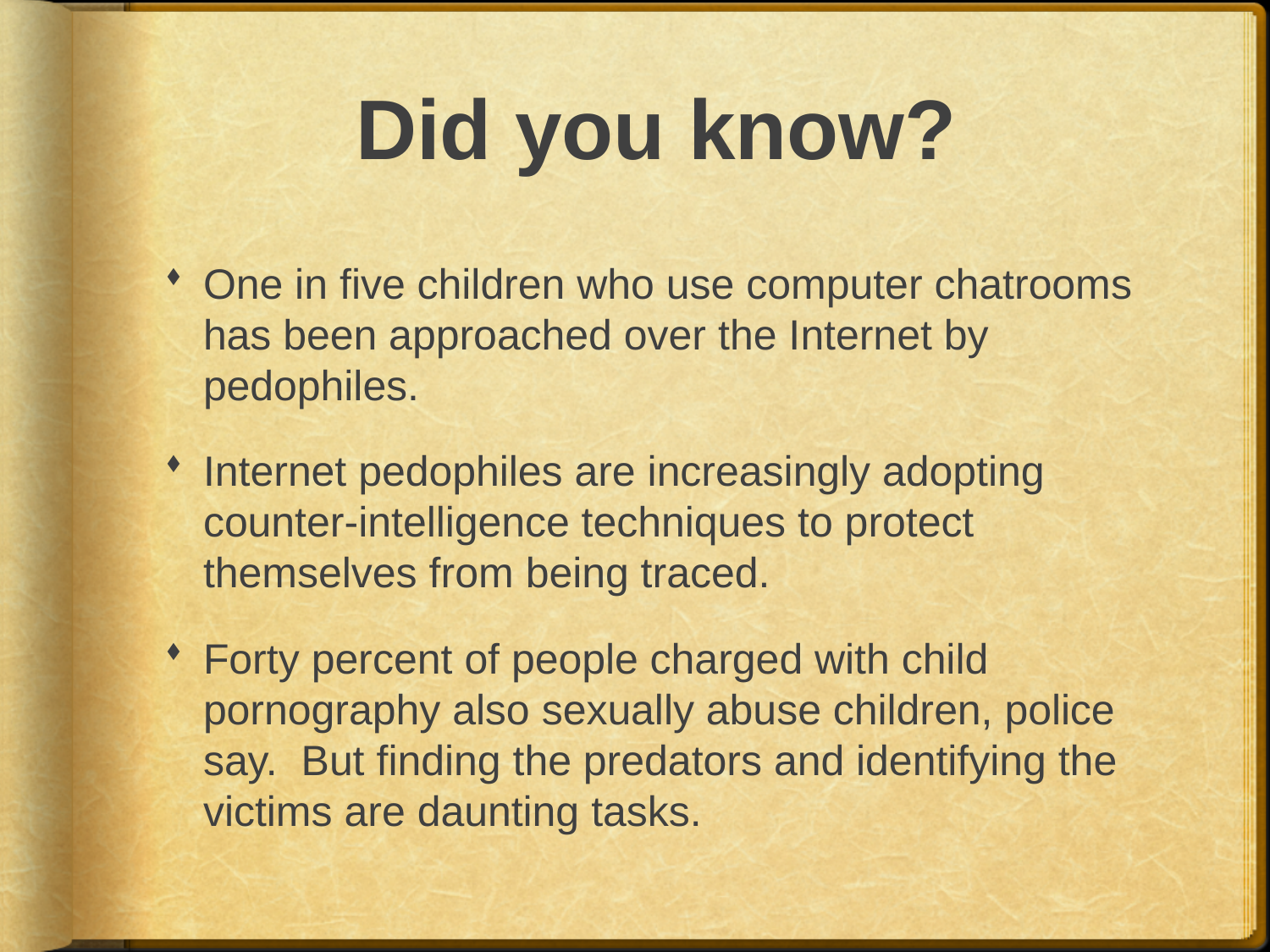

# Did you know?
One in five children who use computer chatrooms has been approached over the Internet by pedophiles.
Internet pedophiles are increasingly adopting counter-intelligence techniques to protect themselves from being traced.
Forty percent of people charged with child pornography also sexually abuse children, police say.  But finding the predators and identifying the victims are daunting tasks.